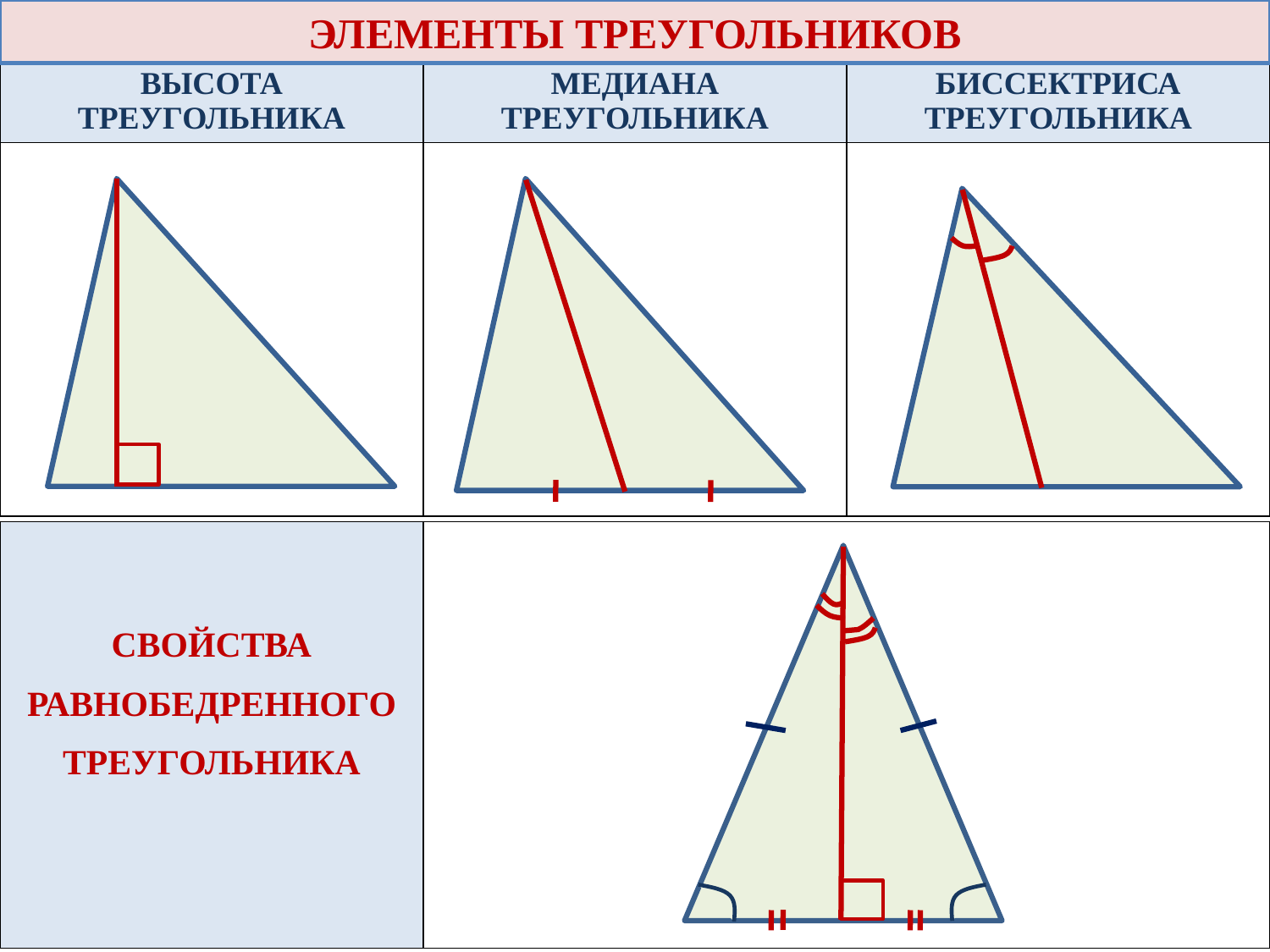

ЭЛЕМЕНТЫ ТРЕУГОЛЬНИКОВ
| ВЫСОТА ТРЕУГОЛЬНИКА | МЕДИАНА ТРЕУГОЛЬНИКА | БИССЕКТРИСА ТРЕУГОЛЬНИКА |
| --- | --- | --- |
|  |  |  |

| СВОЙСТВА РАВНОБЕДРЕННОГО ТРЕУГОЛЬНИКА |  |
| --- | --- |